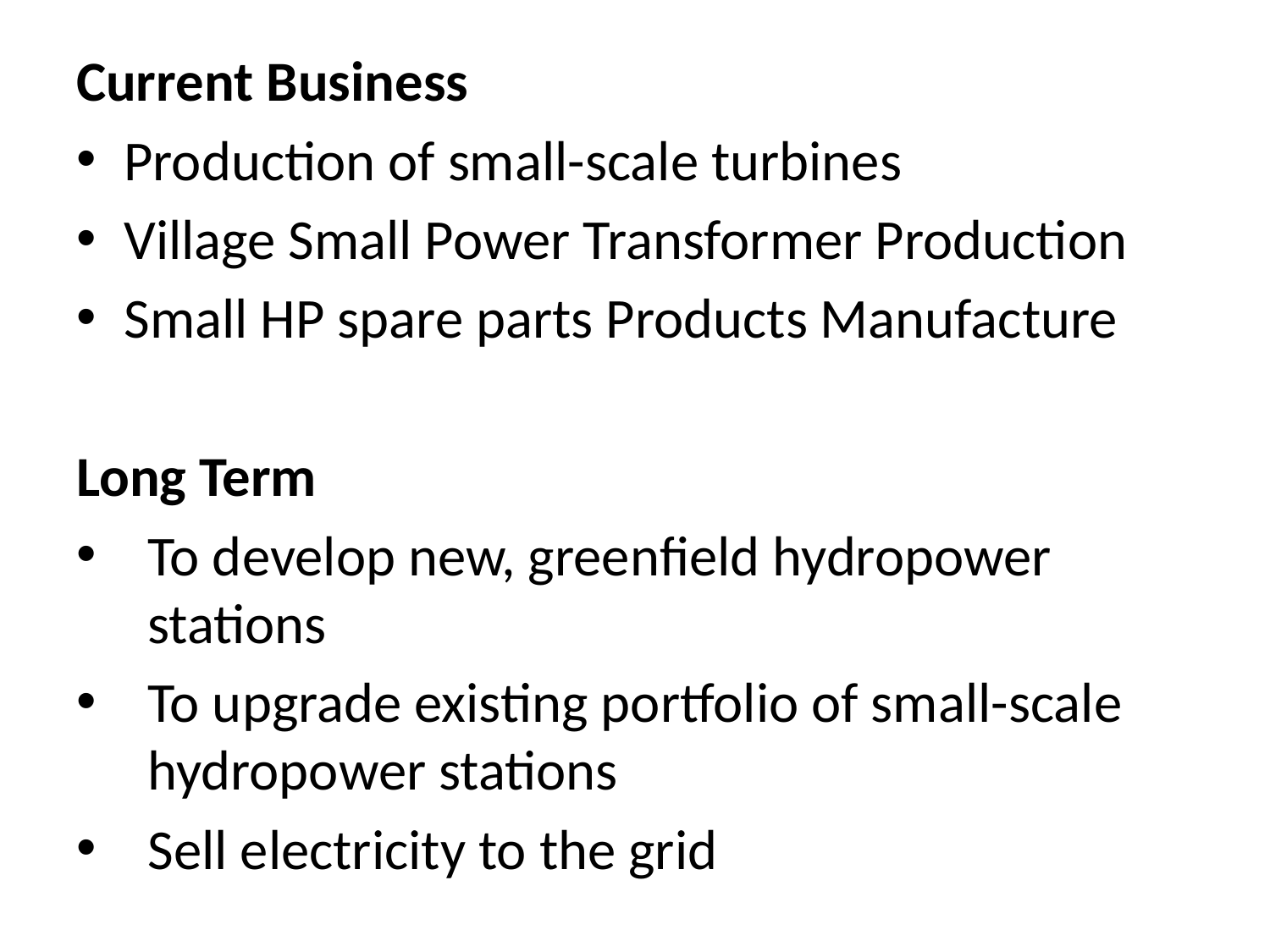

Current Business
Production of small-scale turbines
Village Small Power Transformer Production
Small HP spare parts Products Manufacture

Long Term
To develop new, greenfield hydropower stations
To upgrade existing portfolio of small-scale hydropower stations
Sell electricity to the grid